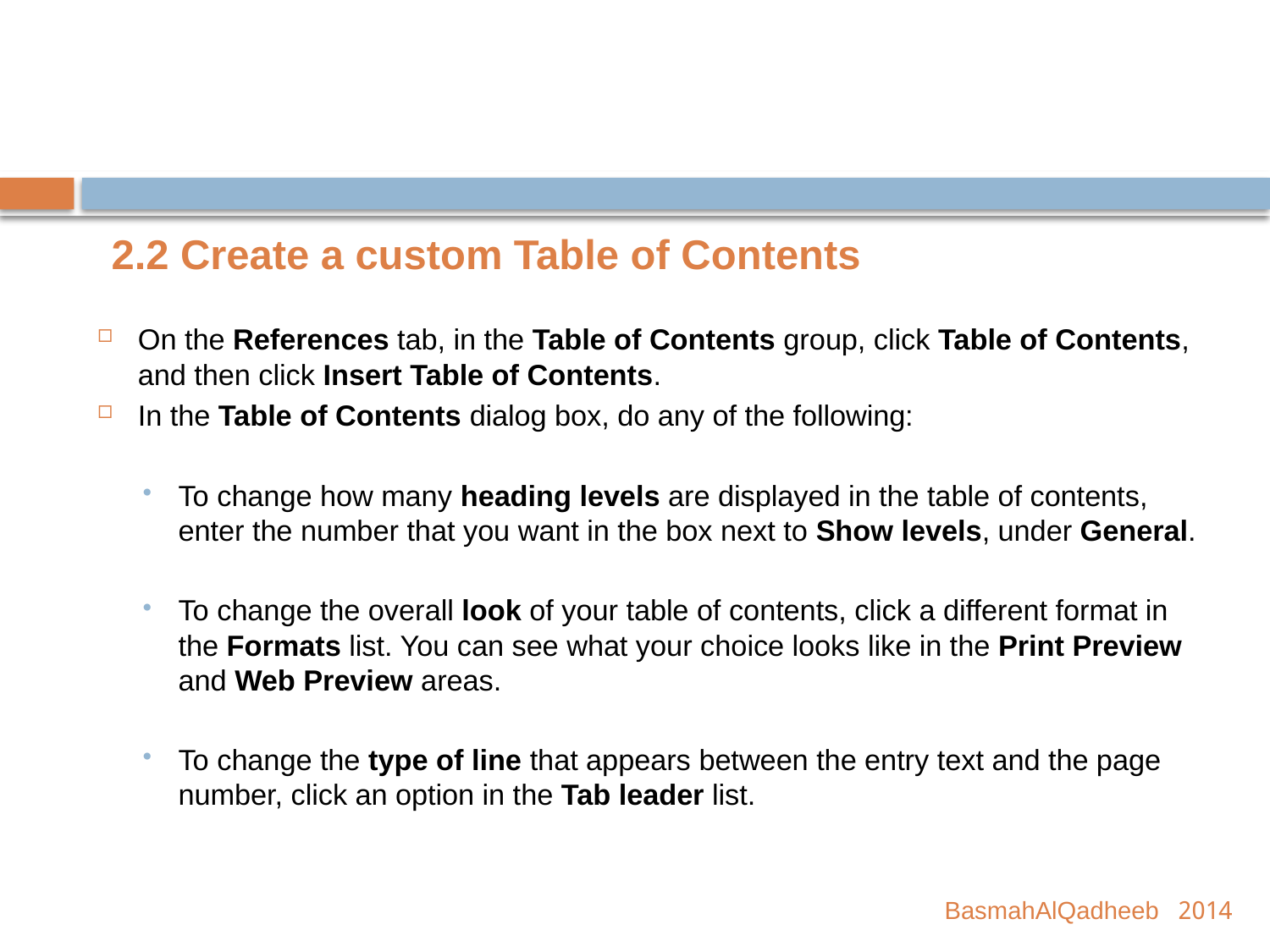

#
2.2 Create a custom Table of Contents

On the References tab, in the Table of Contents group, click Table of Contents, and then click Insert Table of Contents.
In the Table of Contents dialog box, do any of the following:

To change how many heading levels are displayed in the table of contents, enter the number that you want in the box next to Show levels, under General.

To change the overall look of your table of contents, click a different format in the Formats list. You can see what your choice looks like in the Print Preview and Web Preview areas.

To change the type of line that appears between the entry text and the page number, click an option in the Tab leader list.

2014   BasmahAlQadheeb